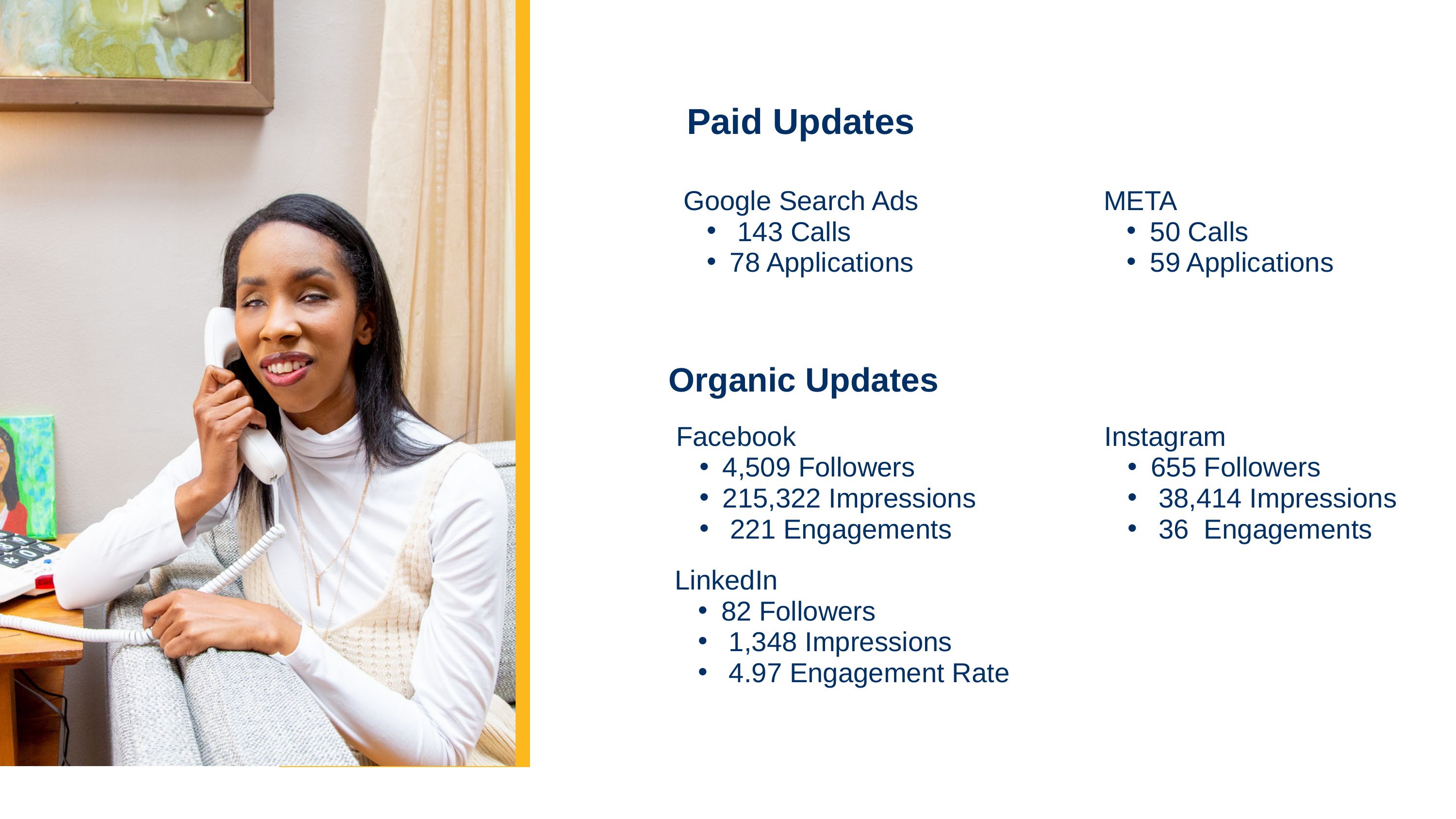

# Paid Updates
Google Search Ads
 143 Calls
78 Applications
META
50 Calls
59 Applications
Organic Updates
Facebook
4,509 Followers
215,322 Impressions
 221 Engagements
Instagram
655 Followers
 38,414 Impressions
 36  Engagements
LinkedIn
82 Followers
 1,348 Impressions
 4.97 Engagement Rate